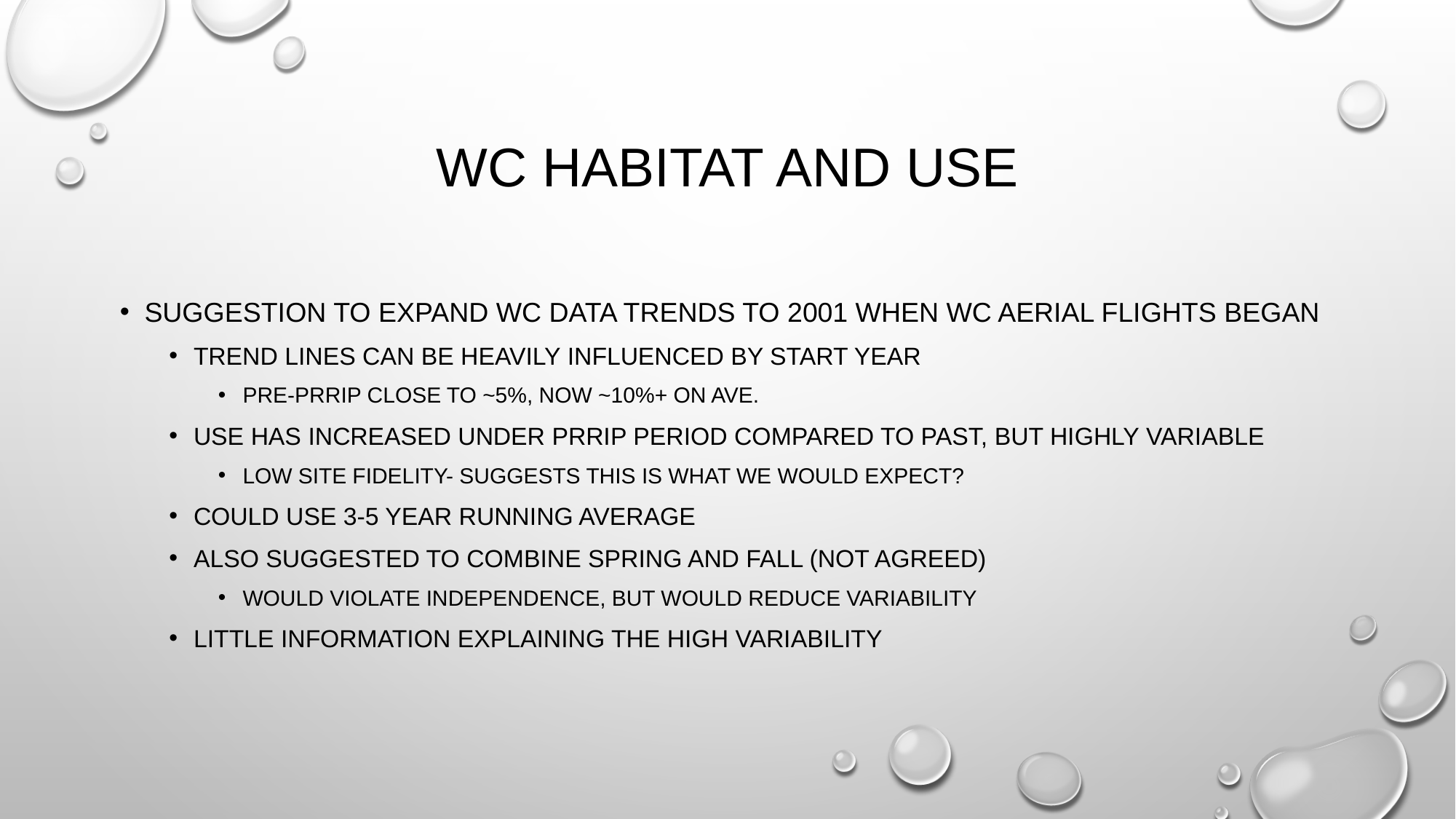

# Wc habitat and use
Suggestion to expand wc data trends to 2001 when wc aerial flights began
Trend lines can be heavily influenced by start year
Pre-prrip close to ~5%, now ~10%+ on ave.
Use has increased under prrip period compared to past, but highly variable
Low site fidelity- suggests this is what we would expect?
Could use 3-5 year running average
Also suggested to combine spring and fall (not agreed)
Would violate independence, but would reduce variability
Little information explaining the high variability